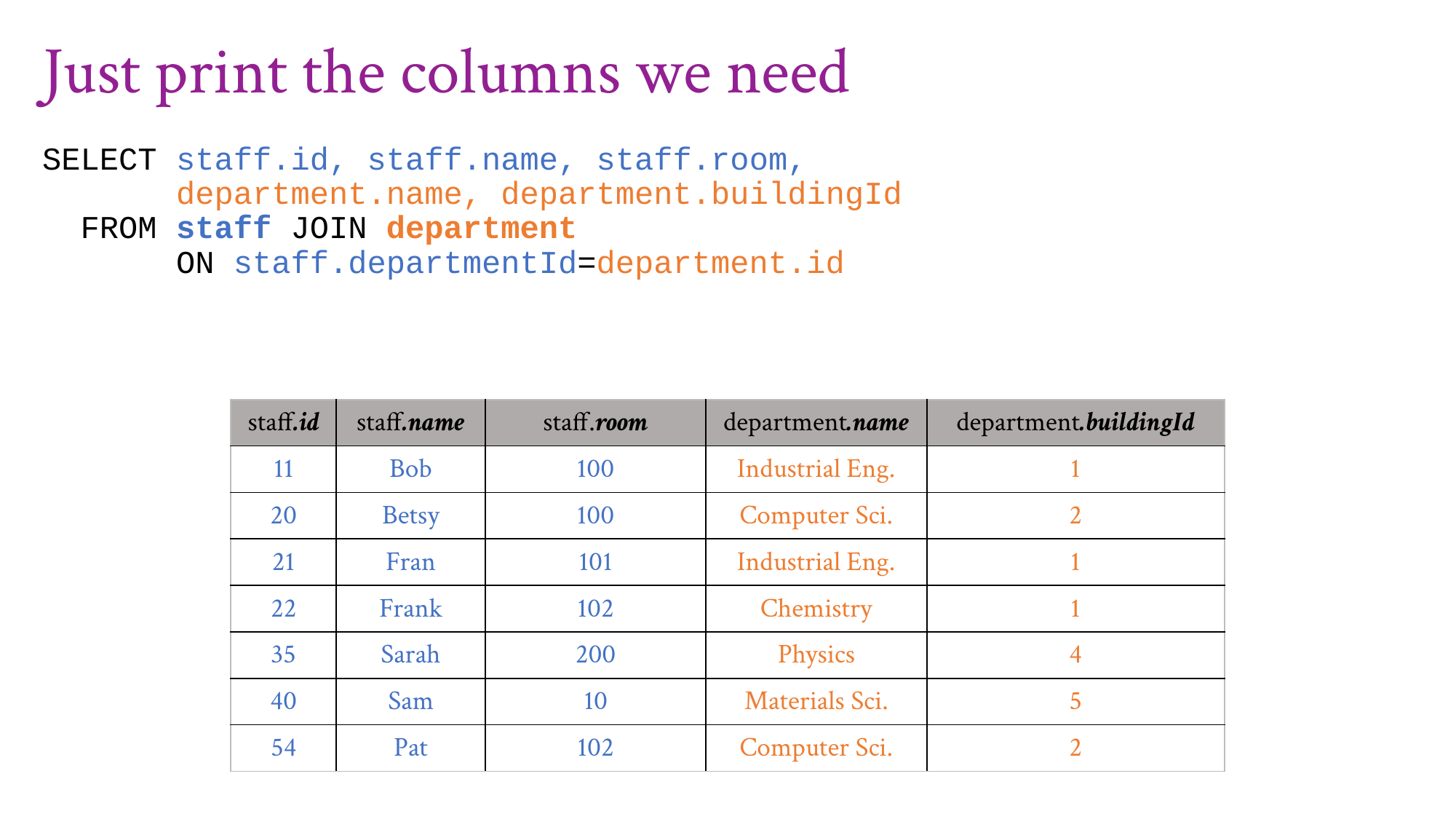

# Just print the columns we need
SELECT staff.id, staff.name, staff.room,
       department.name, department.buildingId
  FROM staff JOIN department
       ON staff.departmentId=department.id
| staff.id | staff.name | staff.room | department.name | department.buildingId |
| --- | --- | --- | --- | --- |
| 11 | Bob | 100 | Industrial Eng. | 1 |
| 20 | Betsy | 100 | Computer Sci. | 2 |
| 21 | Fran | 101 | Industrial Eng. | 1 |
| 22 | Frank | 102 | Chemistry | 1 |
| 35 | Sarah | 200 | Physics | 4 |
| 40 | Sam | 10 | Materials Sci. | 5 |
| 54 | Pat | 102 | Computer Sci. | 2 |